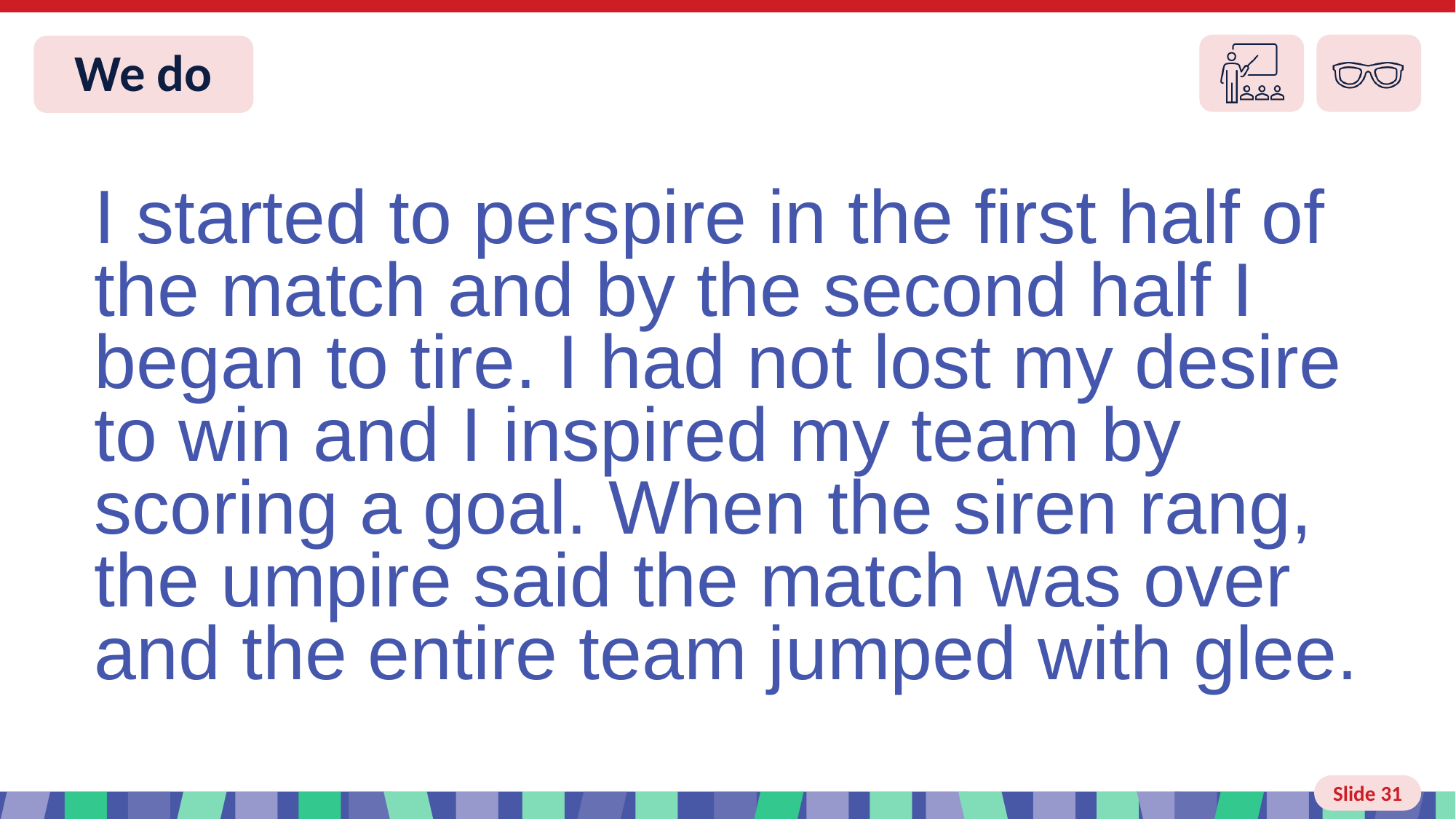

Slide 31 We do
I started to perspire in the first half of the match and by the second half I began to tire. I had not lost my desire to win and I inspired my team by scoring a goal. When the siren rang, the umpire said the match was over and the entire team jumped with glee.